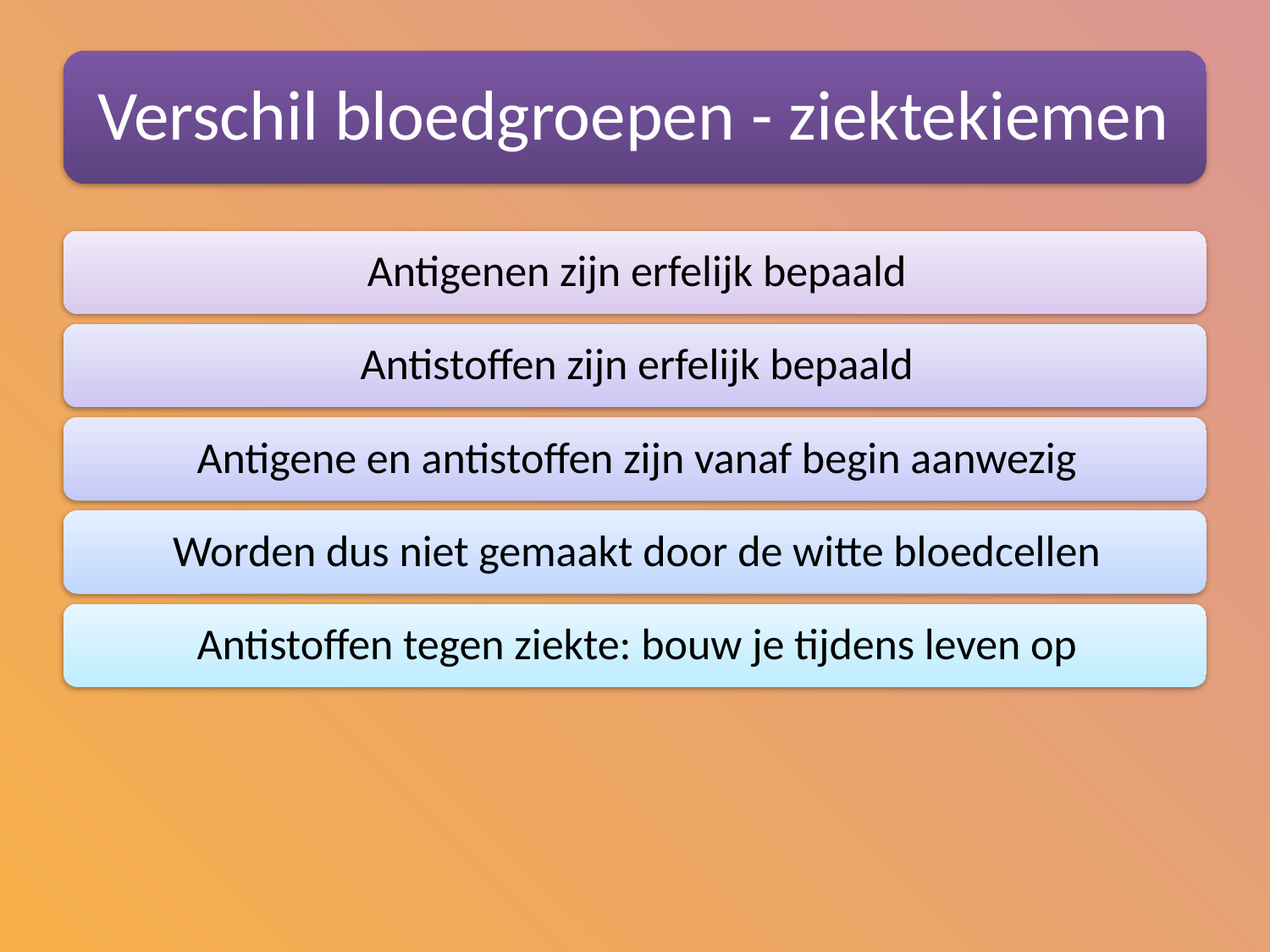

Verschil bloedgroepen - ziektekiemen
Antigenen zijn erfelijk bepaald
Antistoffen zijn erfelijk bepaald
Antigene en antistoffen zijn vanaf begin aanwezig
Worden dus niet gemaakt door de witte bloedcellen
Antistoffen tegen ziekte: bouw je tijdens leven op